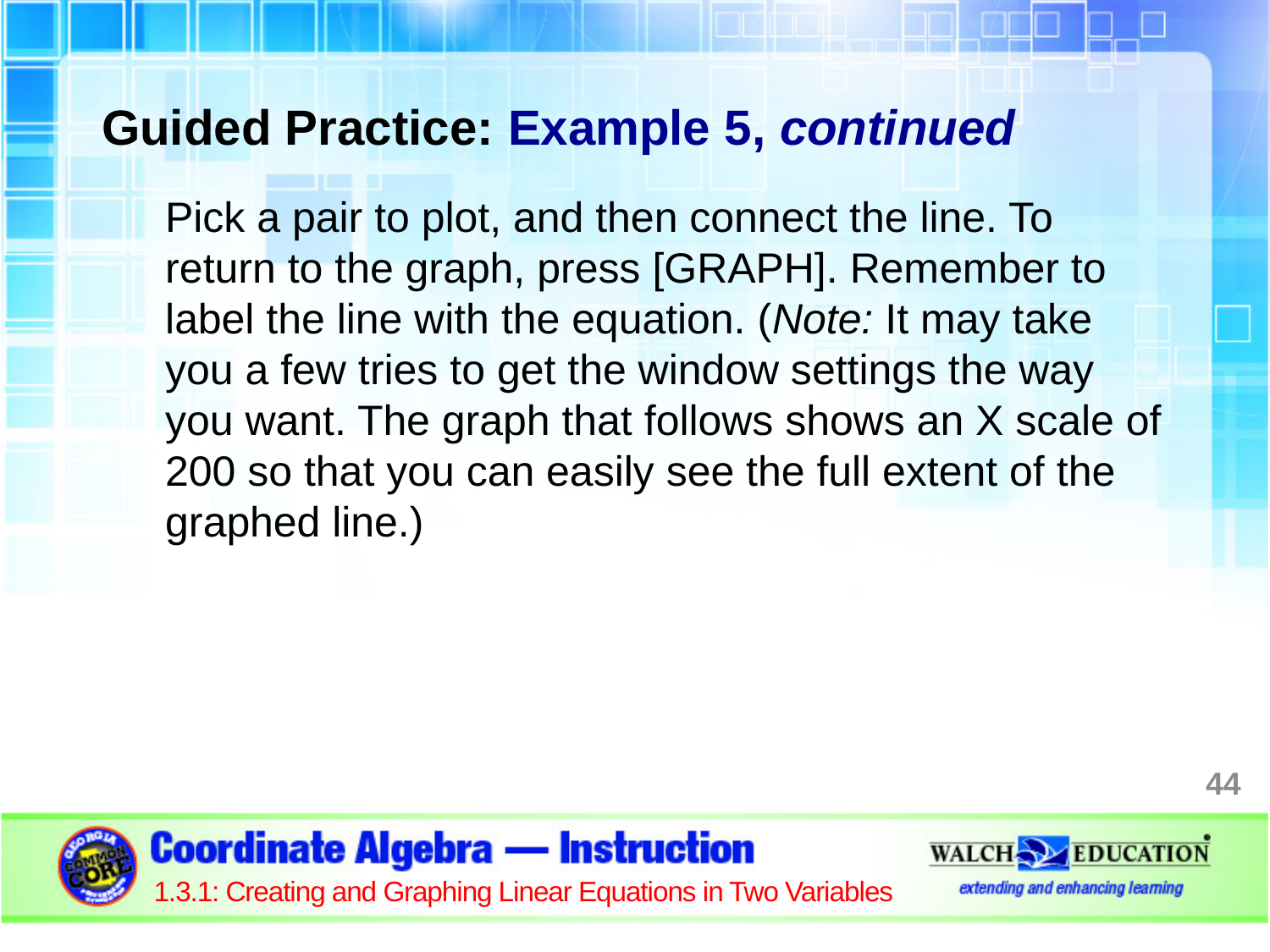

Guided Practice: Example 5, continued

Pick a pair to plot, and then connect the line. To return to the graph, press [GRAPH]. Remember to label the line with the equation. (Note: It may take you a few tries to get the window settings the way you want. The graph that follows shows an X scale of 200 so that you can easily see the full extent of the graphed line.)
44
1.3.1: Creating and Graphing Linear Equations in Two Variables